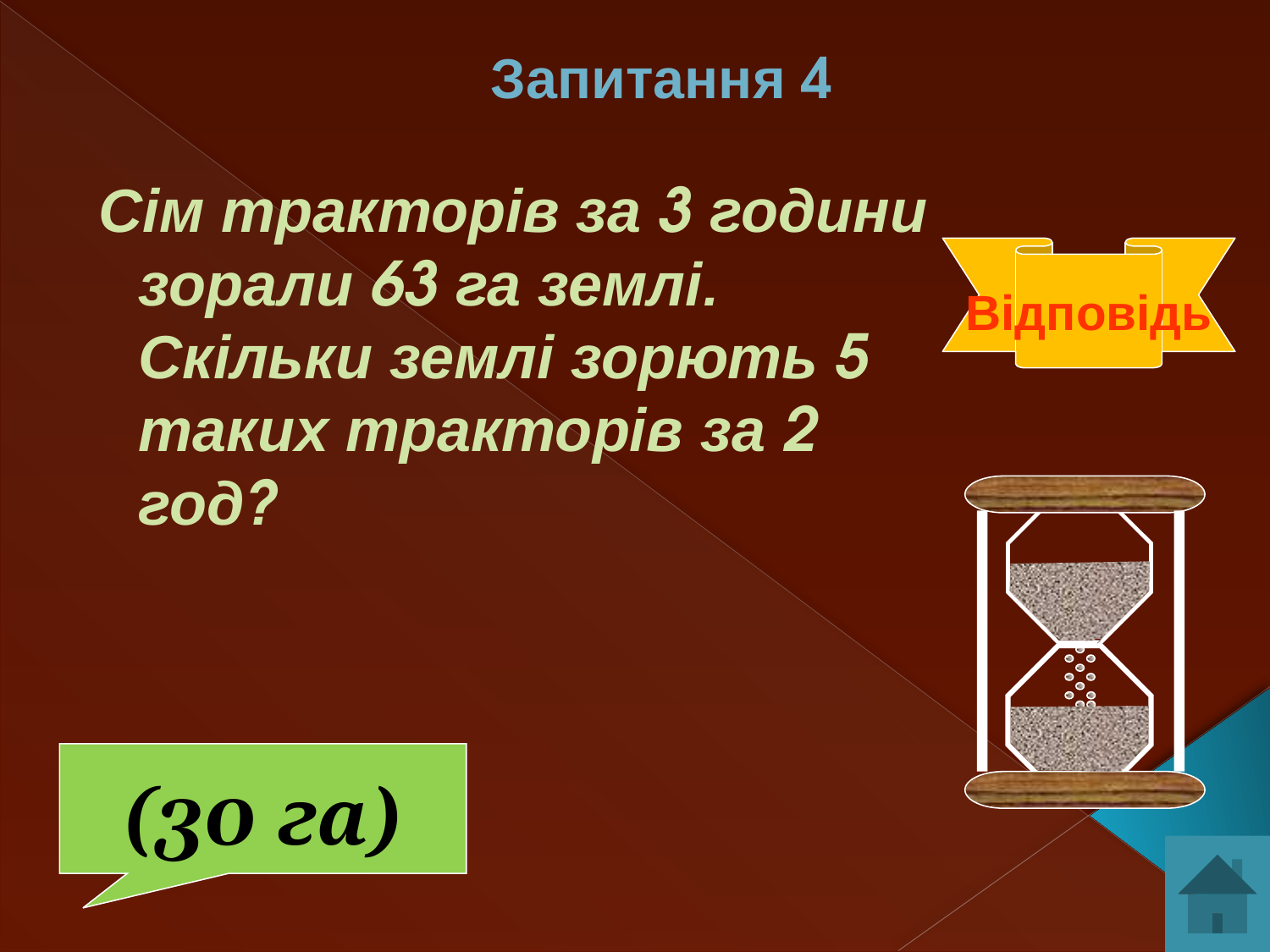

Запитання 4

Сім тракторів за 3 години зорали 63 га землі. Скільки землі зорють 5 таких тракторів за 2 год?

Відповідь

  (30 га)